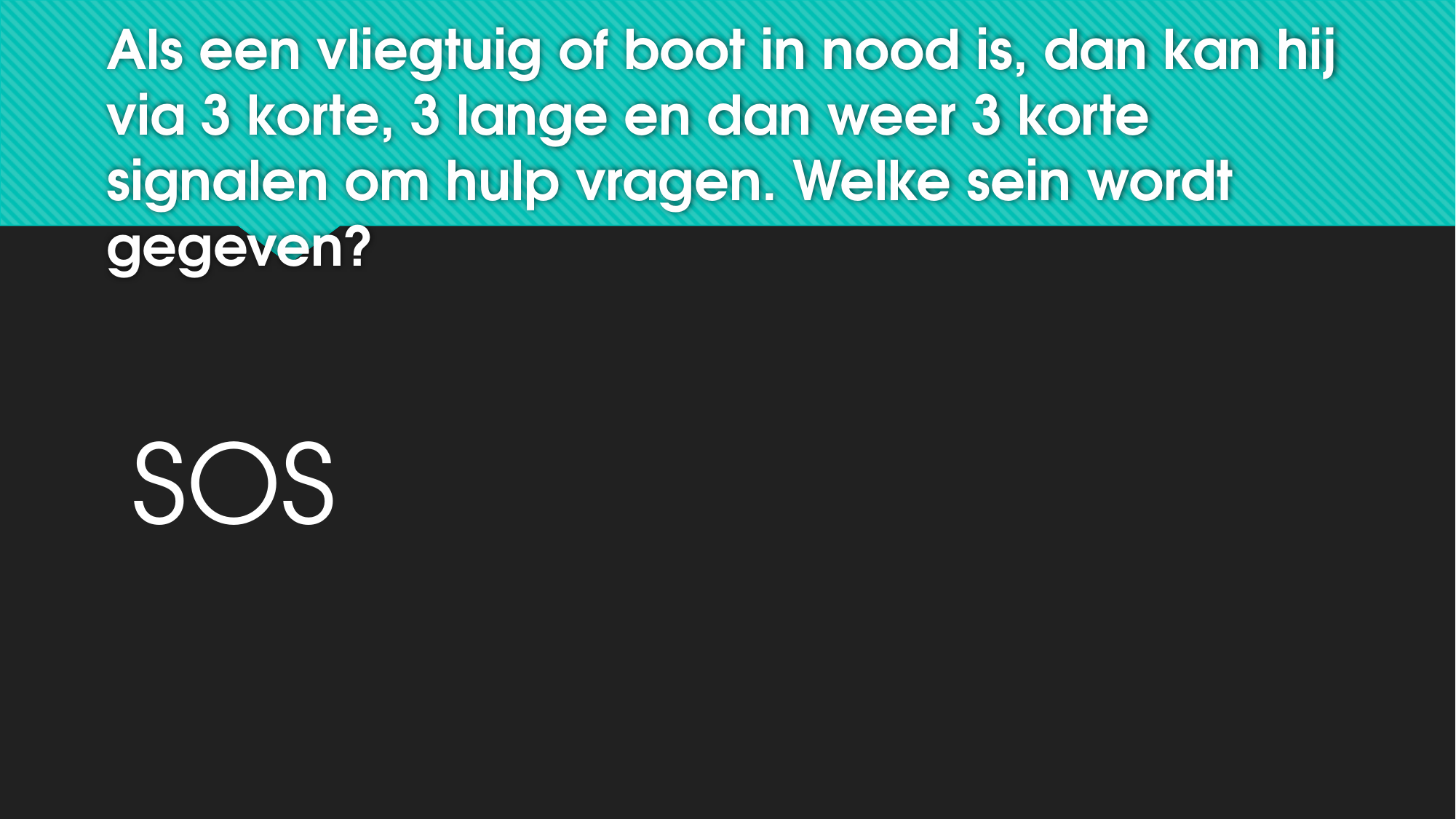

# Als een vliegtuig of boot in nood is, dan kan hij via 3 korte, 3 lange en dan weer 3 korte signalen om hulp vragen. Welke sein wordt gegeven?

SOS